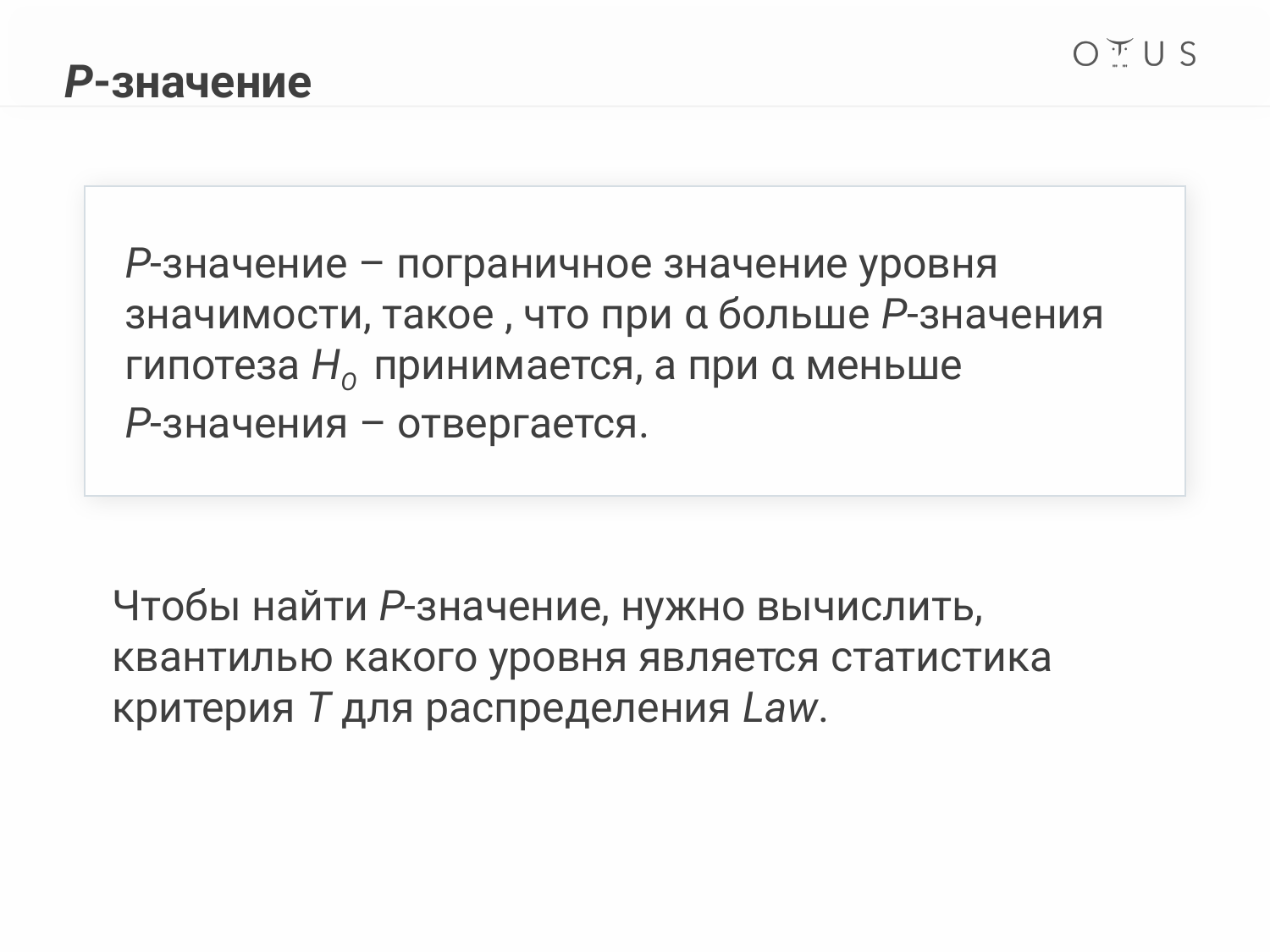

Р-значение

P-значение – пограничное значение уровня значимости, такое , что при α больше P-значения гипотеза HO  принимается, а при α меньше
Р-значения – отвергается.
Чтобы найти Р-значение, нужно вычислить, квантилью какого уровня является статистика критерия T для распределения Law.